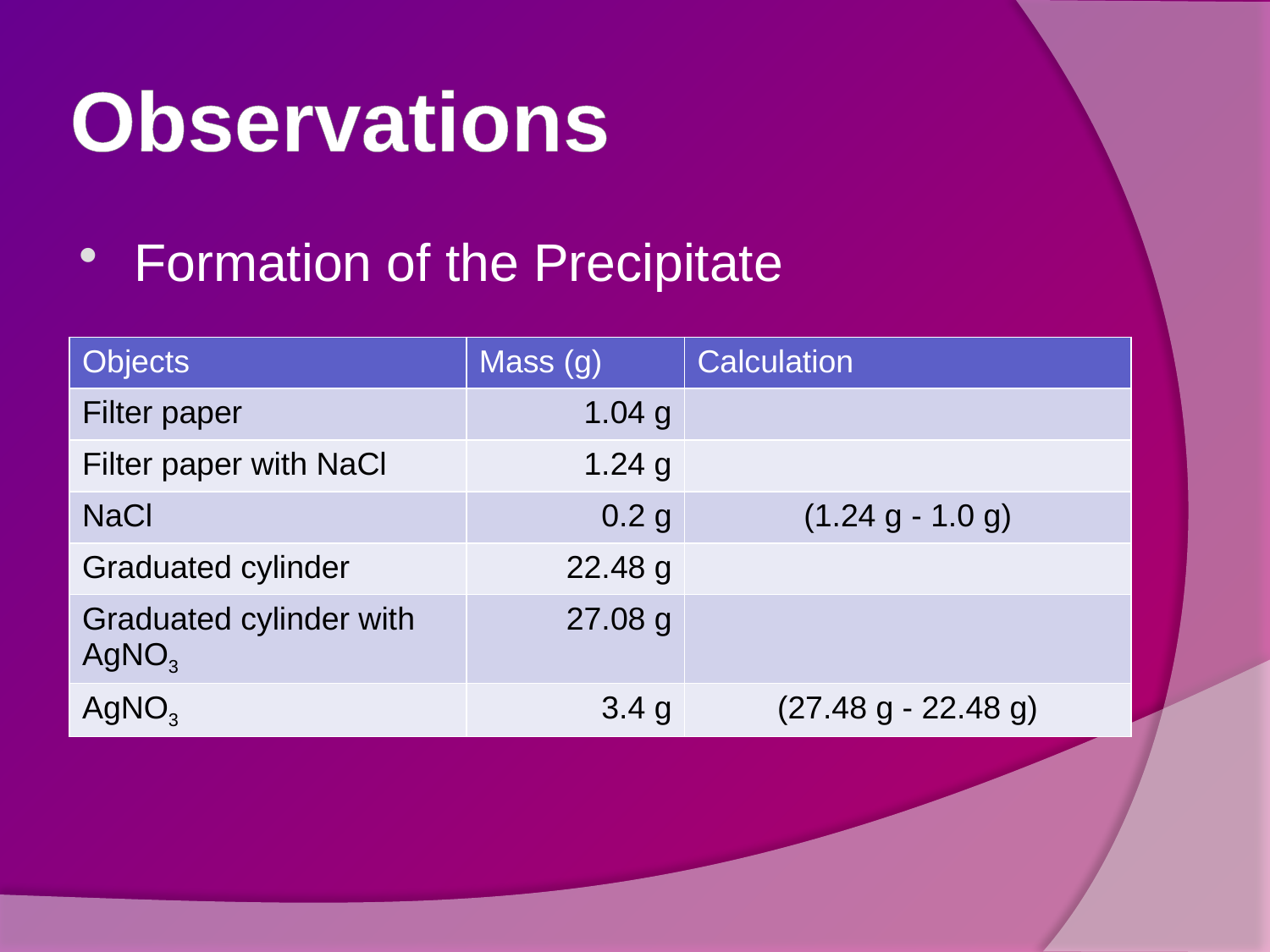

# Observations
Formation of the Precipitate
| Objects | Mass (g) | Calculation |
| --- | --- | --- |
| Filter paper | 1.04 g |  |
| Filter paper with NaCl | 1.24 g |  |
| NaCl | 0.2 g | (1.24 g - 1.0 g) |
| Graduated cylinder | 22.48 g |  |
| Graduated cylinder with AgNO3 | 27.08 g |  |
| AgNO3 | 3.4 g | (27.48 g - 22.48 g) |